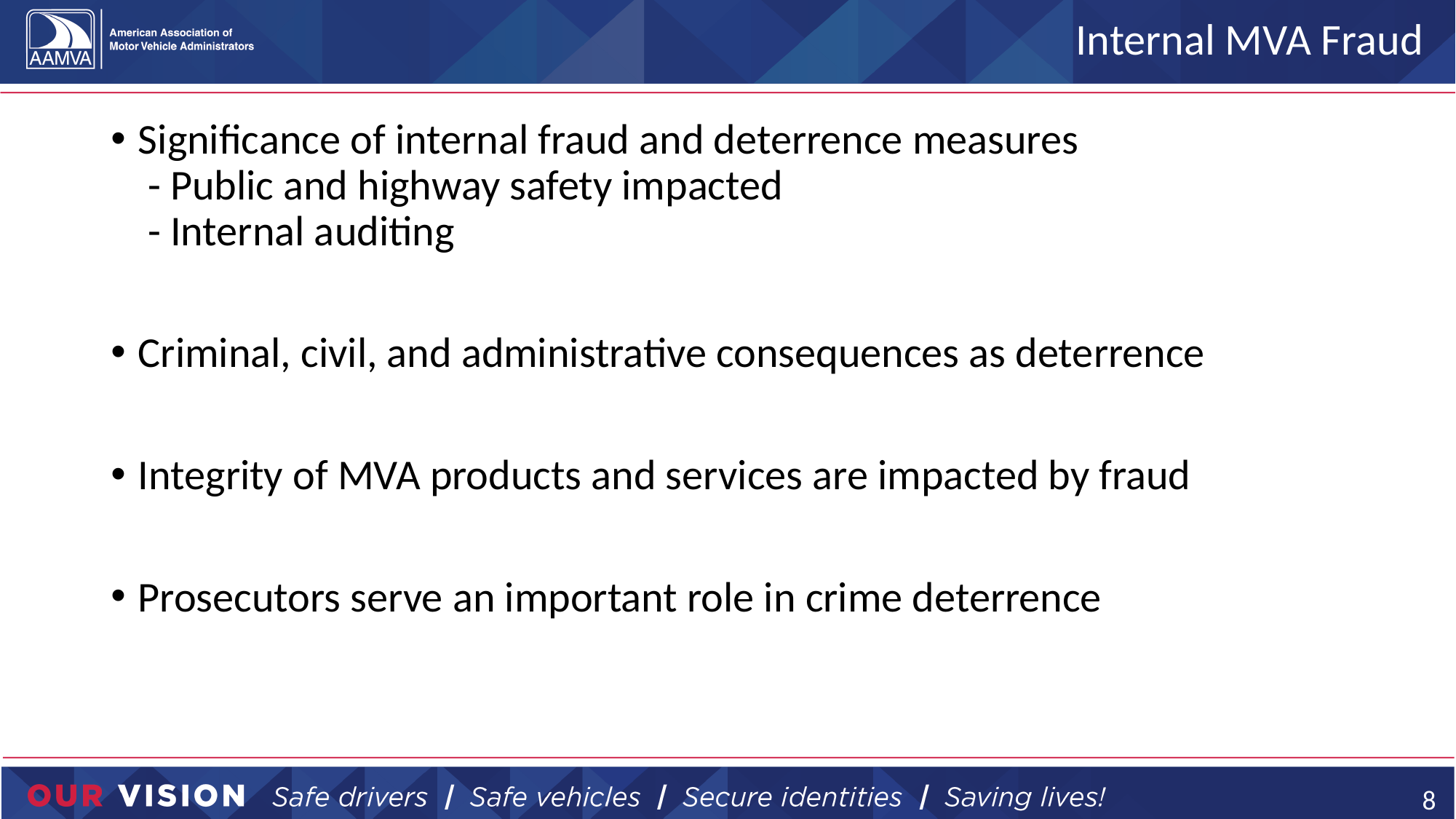

# Internal MVA Fraud
Significance of internal fraud and deterrence measures
 - Public and highway safety impacted
 - Internal auditing

Criminal, civil, and administrative consequences as deterrence

Integrity of MVA products and services are impacted by fraud

Prosecutors serve an important role in crime deterrence

8